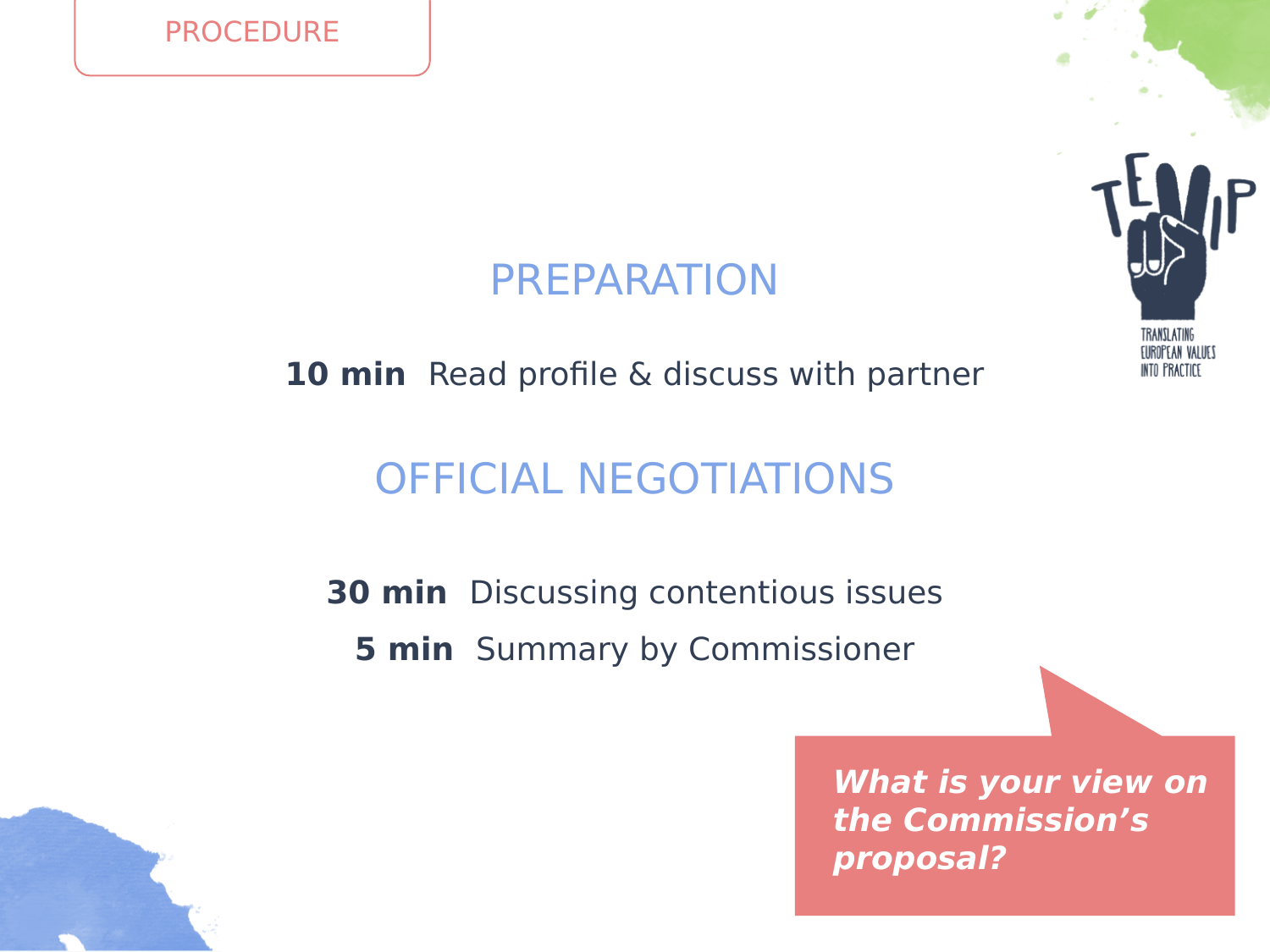

PROCEDURE
PREPARATION

10 min Read profile & discuss with partner

OFFICIAL NEGOTIATIONS

30 min Discussing contentious issues
5 min Summary by Commissioner

What is your view on the Commission’s proposal?